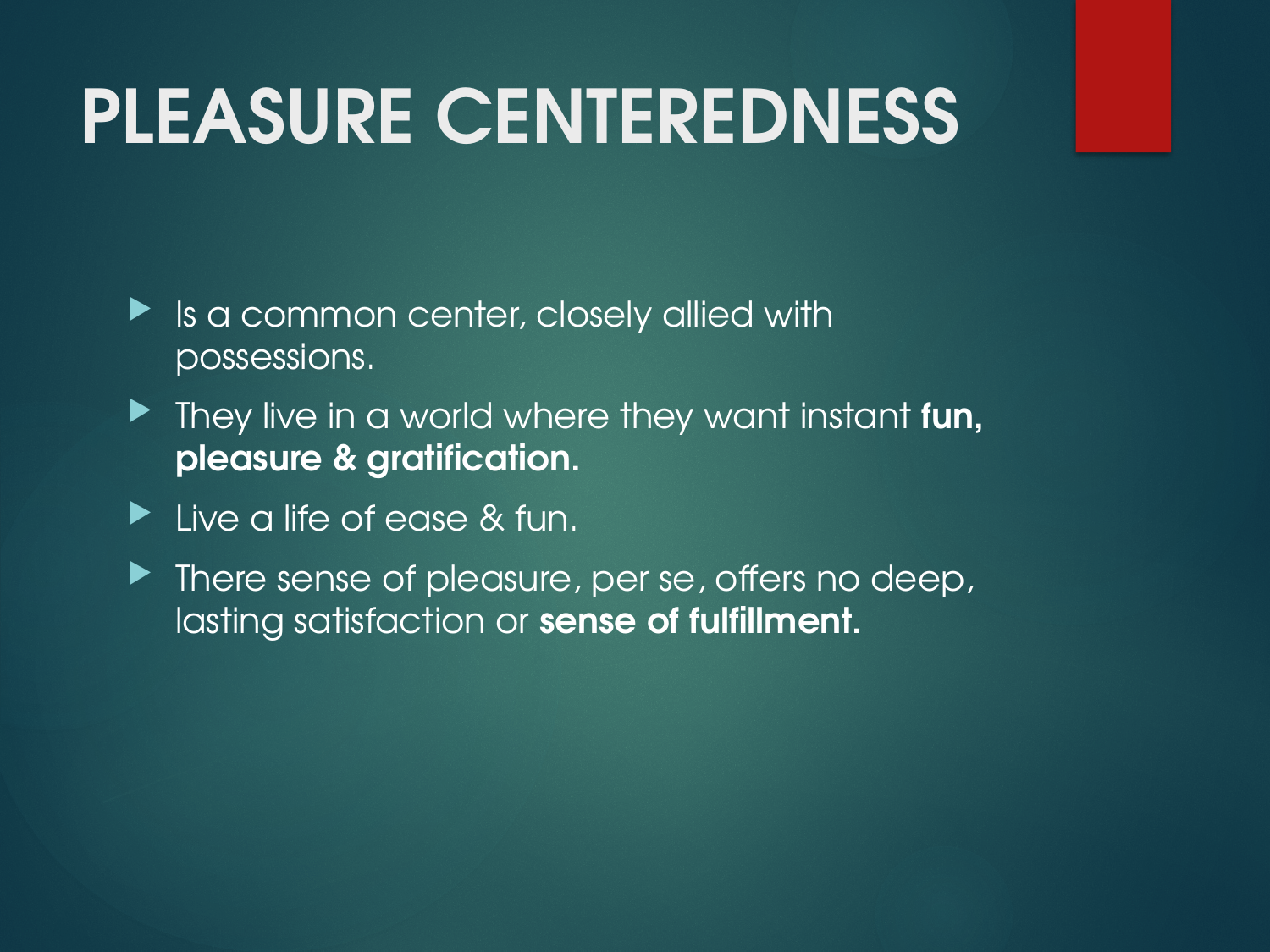

# PLEASURE CENTEREDNESS
Is a common center, closely allied with possessions.
They live in a world where they want instant fun, pleasure & gratification.
Live a life of ease & fun.
There sense of pleasure, per se, offers no deep, lasting satisfaction or sense of fulfillment.